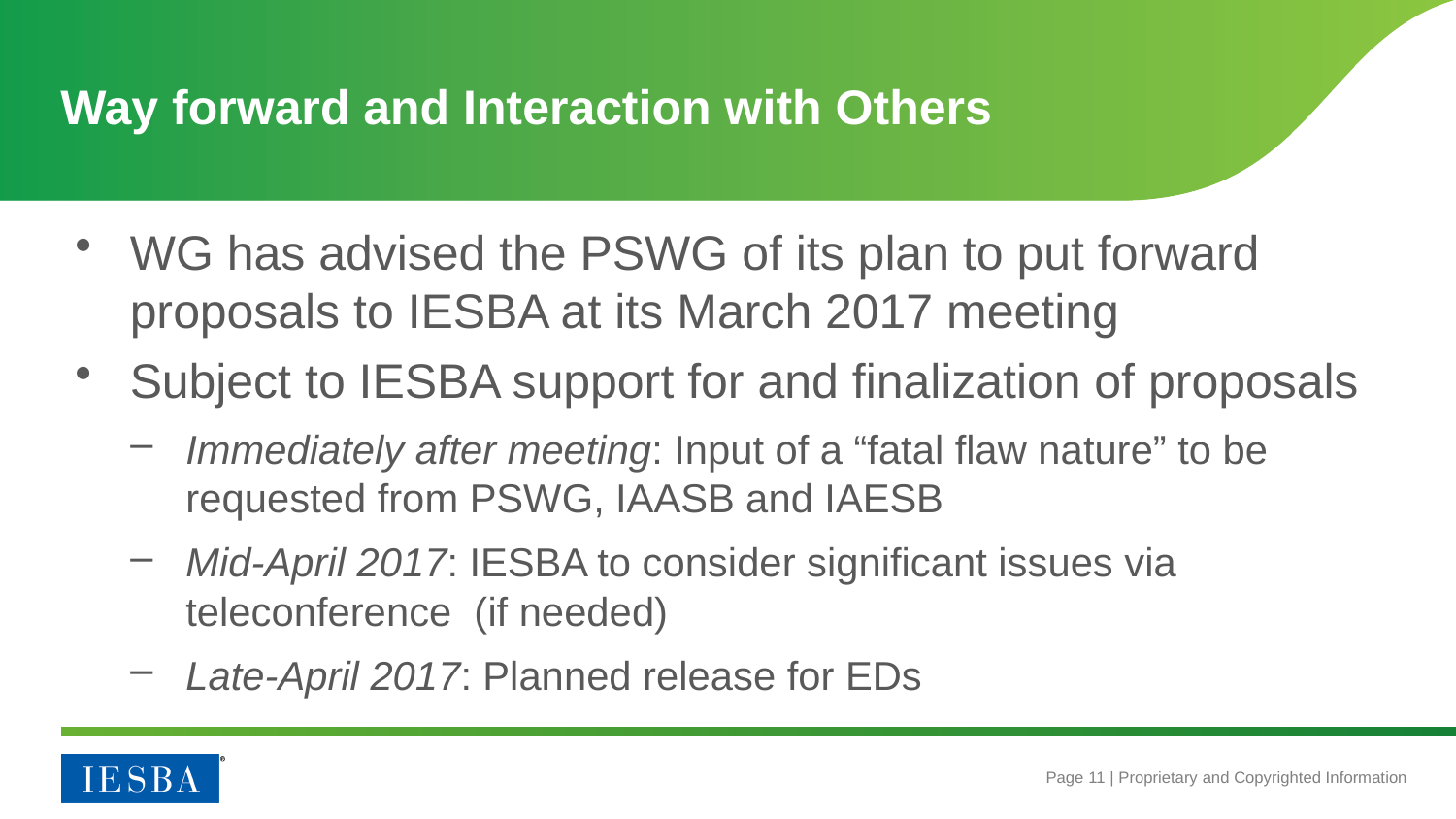

# Way forward and Interaction with Others
WG has advised the PSWG of its plan to put forward proposals to IESBA at its March 2017 meeting
Subject to IESBA support for and finalization of proposals
Immediately after meeting: Input of a “fatal flaw nature” to be requested from PSWG, IAASB and IAESB
Mid-April 2017: IESBA to consider significant issues via teleconference  (if needed)
Late-April 2017: Planned release for EDs